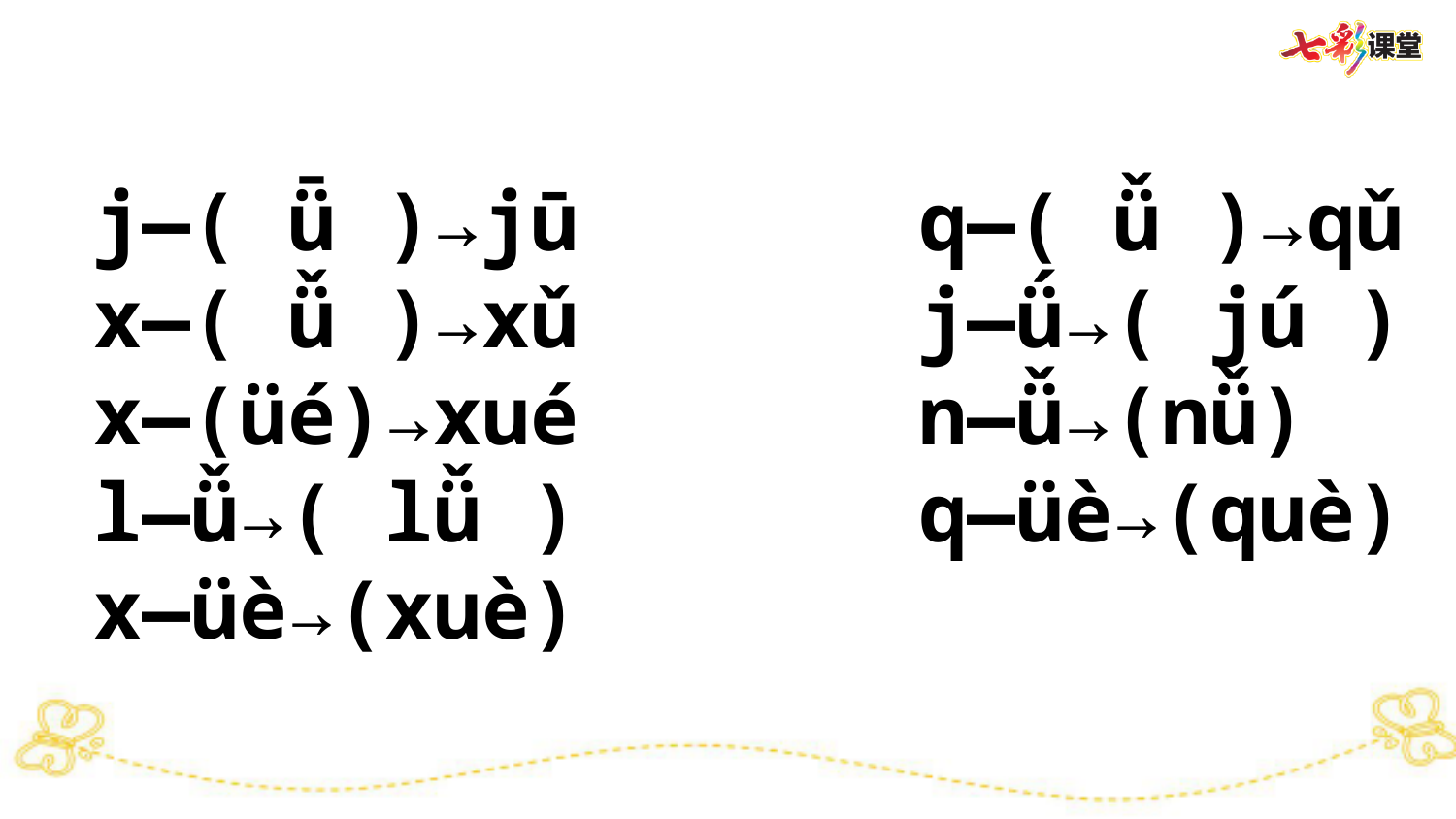

j—( ǖ )→jū       q—( ǚ )→qǔ
x—( ǚ )→xǔ       j—ǘ→( jú )
x—(üé)→xué       n—ǚ→(nǚ)
l—ǚ→( lǚ )       q—üè→(què)
x—üè→(xuè)